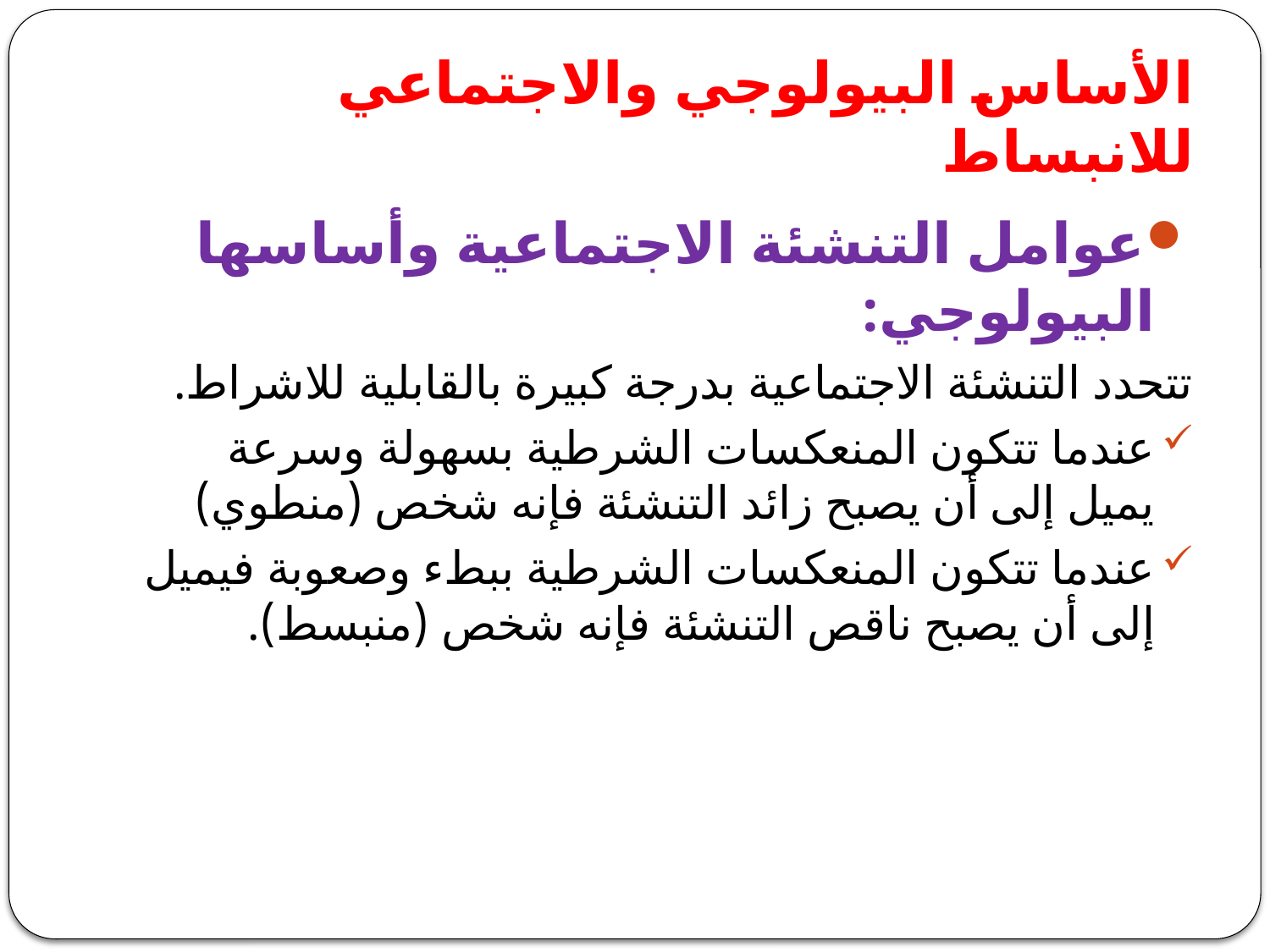

# الأساس البيولوجي والاجتماعي  للانبساط
عوامل التنشئة الاجتماعية وأساسها البيولوجي:
تتحدد التنشئة الاجتماعية بدرجة كبيرة بالقابلية للاشراط.
عندما تتكون المنعكسات الشرطية بسهولة وسرعة يميل إلى أن يصبح زائد التنشئة فإنه شخص (منطوي)
عندما تتكون المنعكسات الشرطية ببطء وصعوبة فيميل إلى أن يصبح ناقص التنشئة فإنه شخص (منبسط).